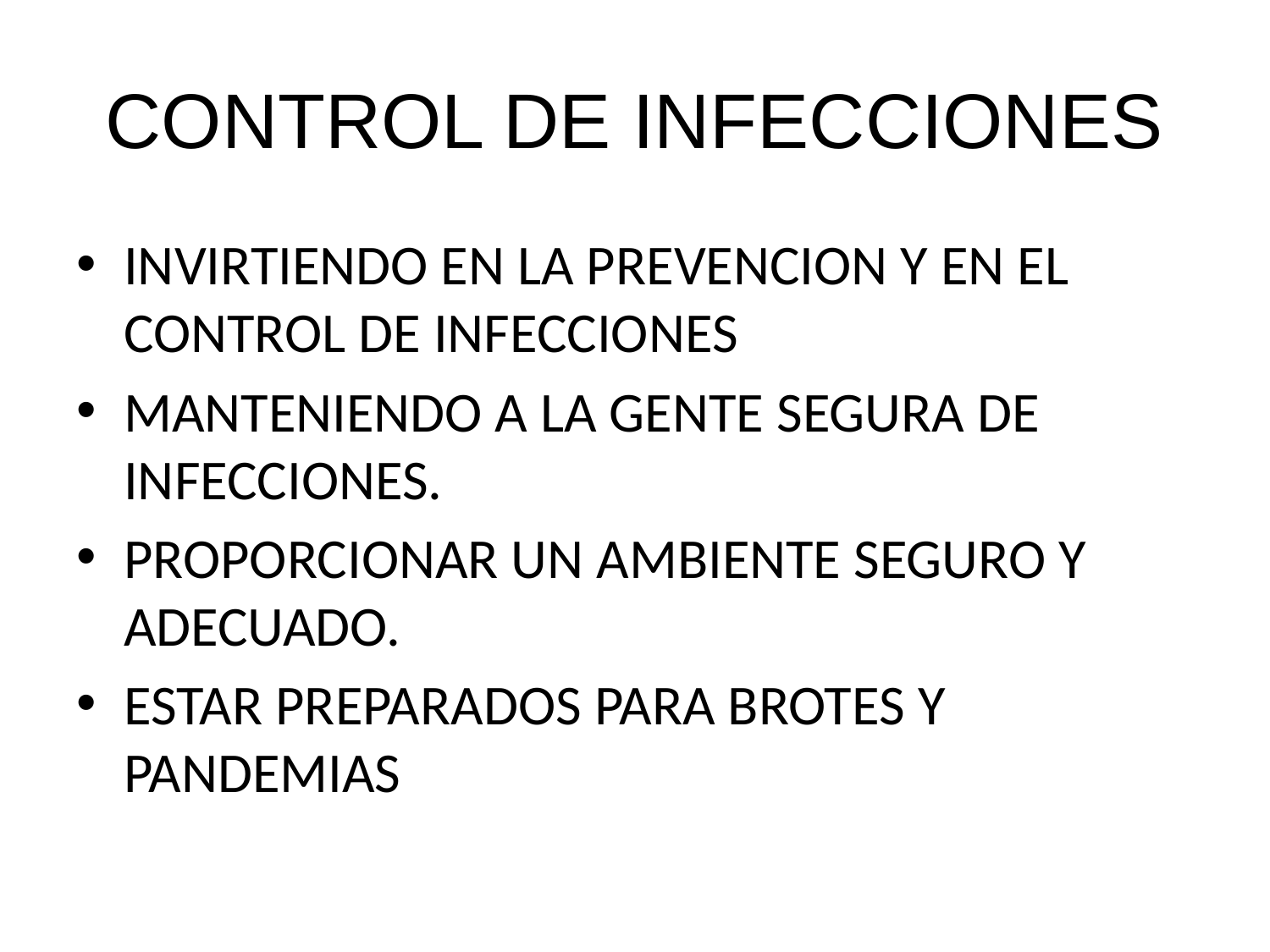

# CONTROL DE INFECCIONES
INVIRTIENDO EN LA PREVENCION Y EN EL CONTROL DE INFECCIONES
MANTENIENDO A LA GENTE SEGURA DE INFECCIONES.
PROPORCIONAR UN AMBIENTE SEGURO Y ADECUADO.
ESTAR PREPARADOS PARA BROTES Y PANDEMIAS